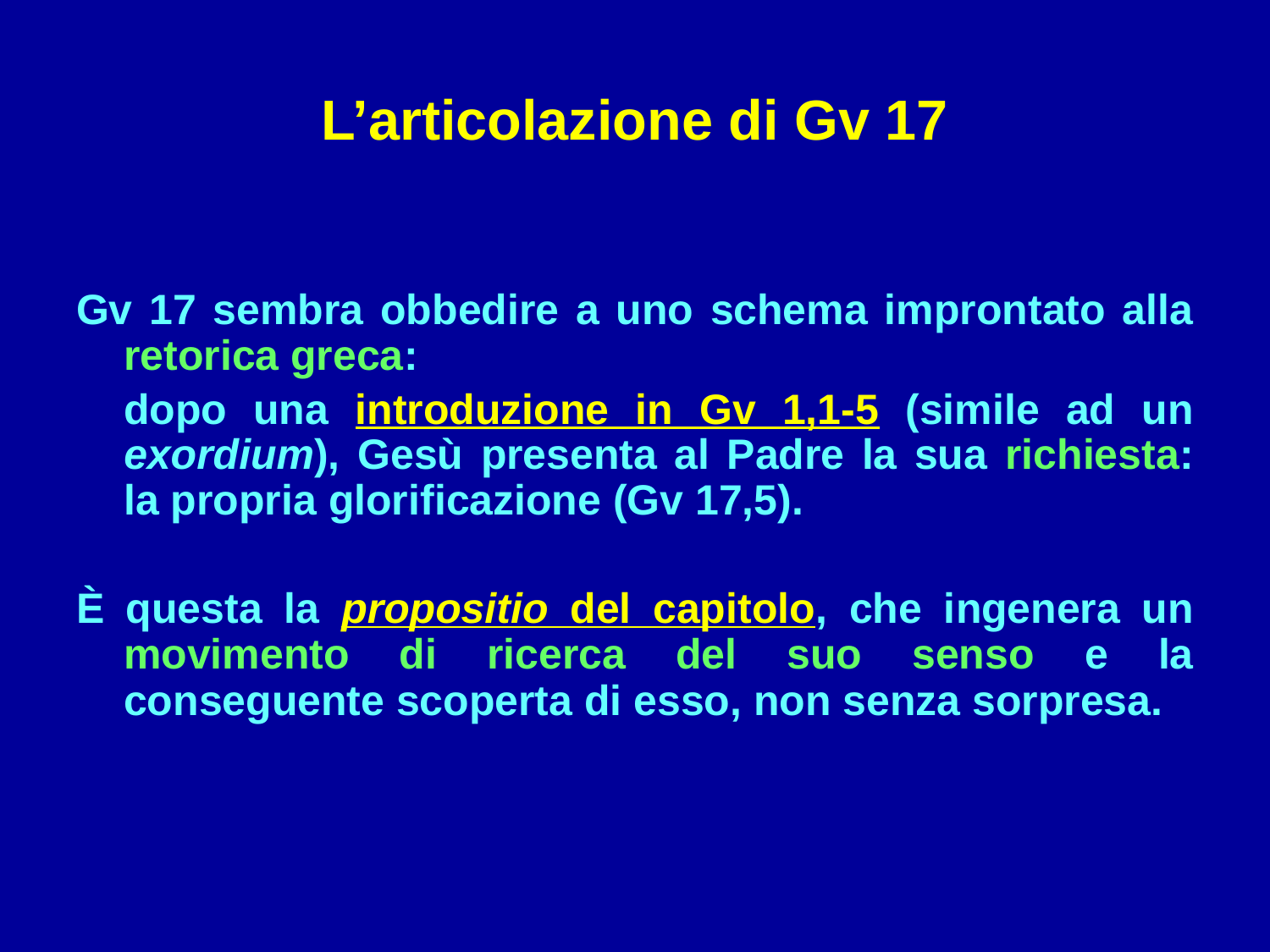

# L’articolazione di Gv 17

Gv 17 sembra obbedire a uno schema improntato alla retorica greca:
	dopo una introduzione in Gv 1,1-5 (simile ad un exordium), Gesù presenta al Padre la sua richiesta: la propria glorificazione (Gv 17,5).

È questa la propositio del capitolo, che ingenera un movimento di ricerca del suo senso e la conseguente scoperta di esso, non senza sorpresa.